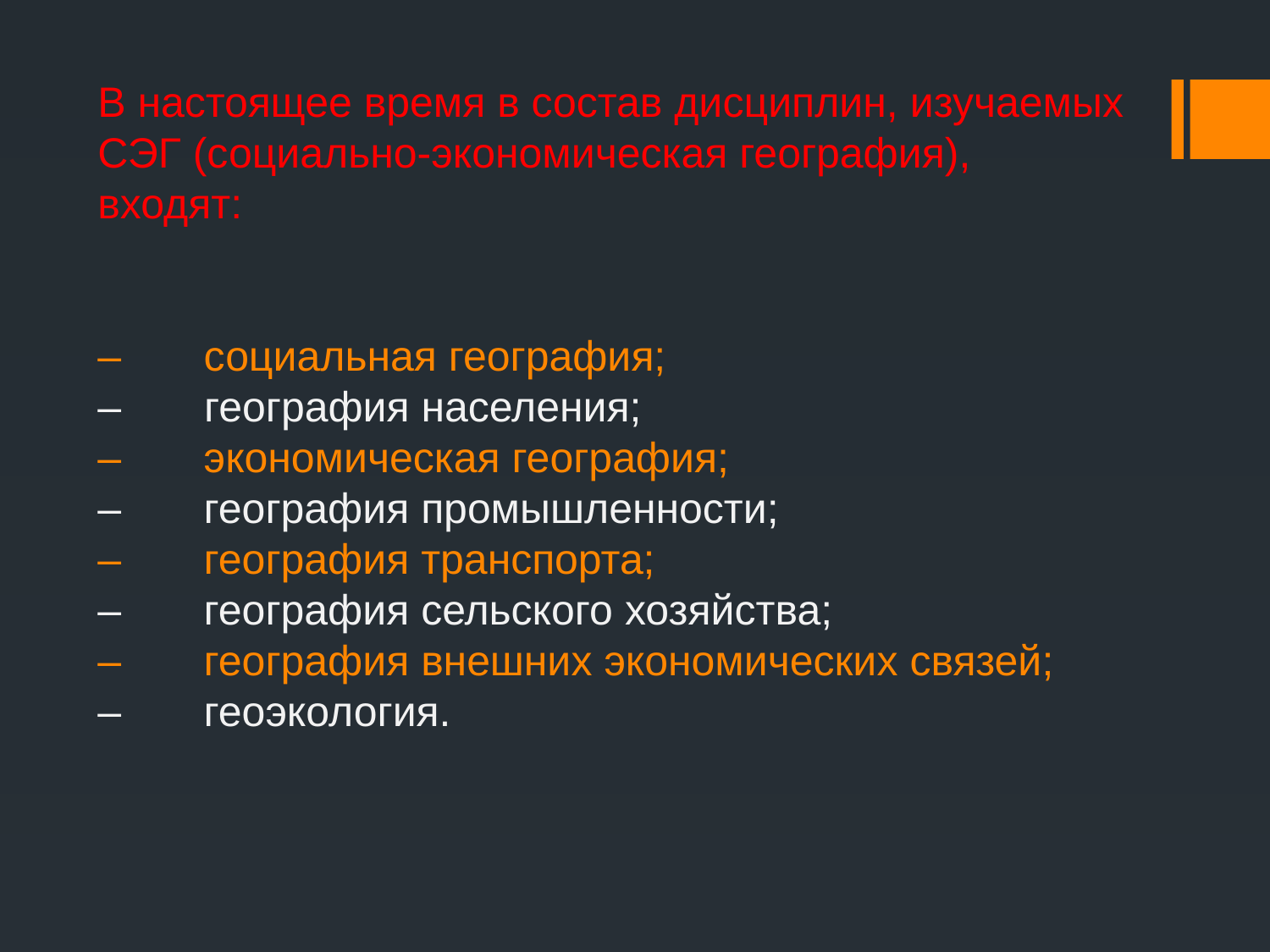

# В настоящее время в состав дисциплин, изучаемых СЭГ (социально-экономическая география), входят: –       социальная география; –       география населения; –       экономическая география; –       география промышленности; –       география транспорта; –       география сельского хозяйства; –       география внешних экономических связей; –       геоэкология.